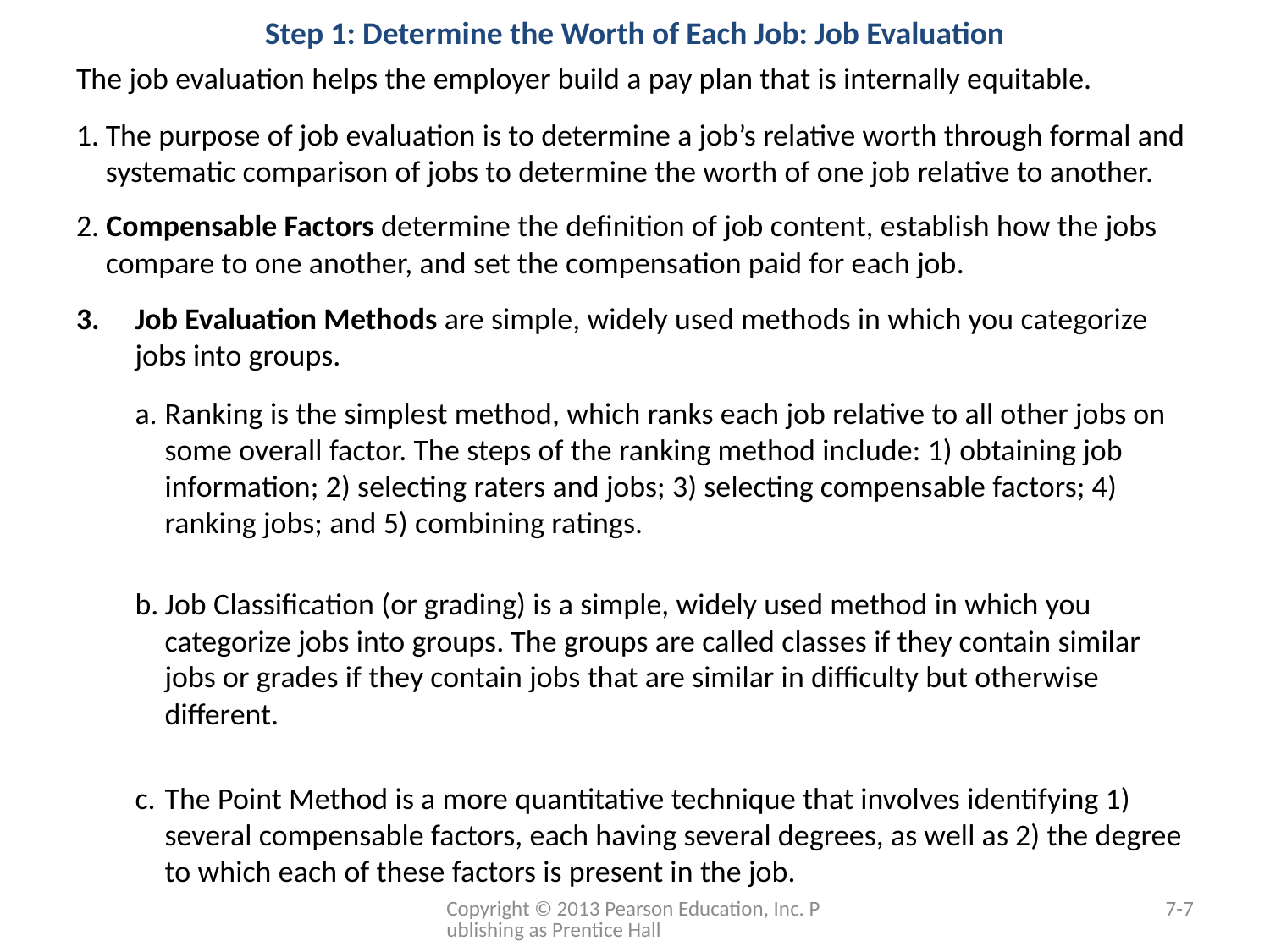

# Step 1: Determine the Worth of Each Job: Job Evaluation
The job evaluation helps the employer build a pay plan that is internally equitable.

The purpose of job evaluation is to determine a job’s relative worth through formal and systematic comparison of jobs to determine the worth of one job relative to another.

2. Compensable Factors determine the definition of job content, establish how the jobs compare to one another, and set the compensation paid for each job.

Job Evaluation Methods are simple, widely used methods in which you categorize jobs into groups.

Ranking is the simplest method, which ranks each job relative to all other jobs on some overall factor. The steps of the ranking method include: 1) obtaining job information; 2) selecting raters and jobs; 3) selecting compensable factors; 4) ranking jobs; and 5) combining ratings.

Job Classification (or grading) is a simple, widely used method in which you categorize jobs into groups. The groups are called classes if they contain similar jobs or grades if they contain jobs that are similar in difficulty but otherwise different.

The Point Method is a more quantitative technique that involves identifying 1) several compensable factors, each having several degrees, as well as 2) the degree to which each of these factors is present in the job.

Copyright © 2013 Pearson Education, Inc. Publishing as Prentice Hall
7-7